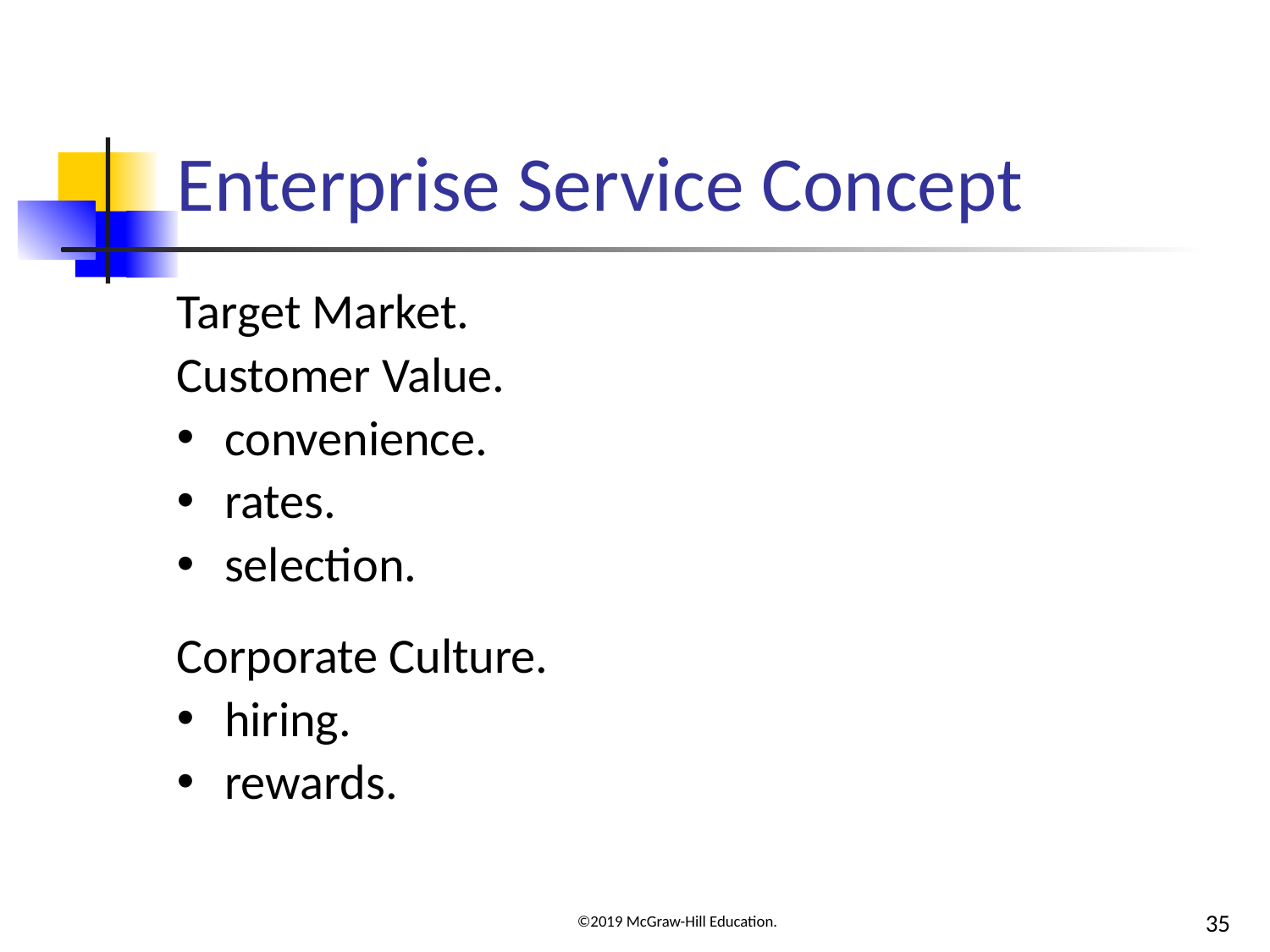

# Enterprise Service Concept
Target Market.
Customer Value.
convenience.
rates.
selection.
Corporate Culture.
hiring.
rewards.